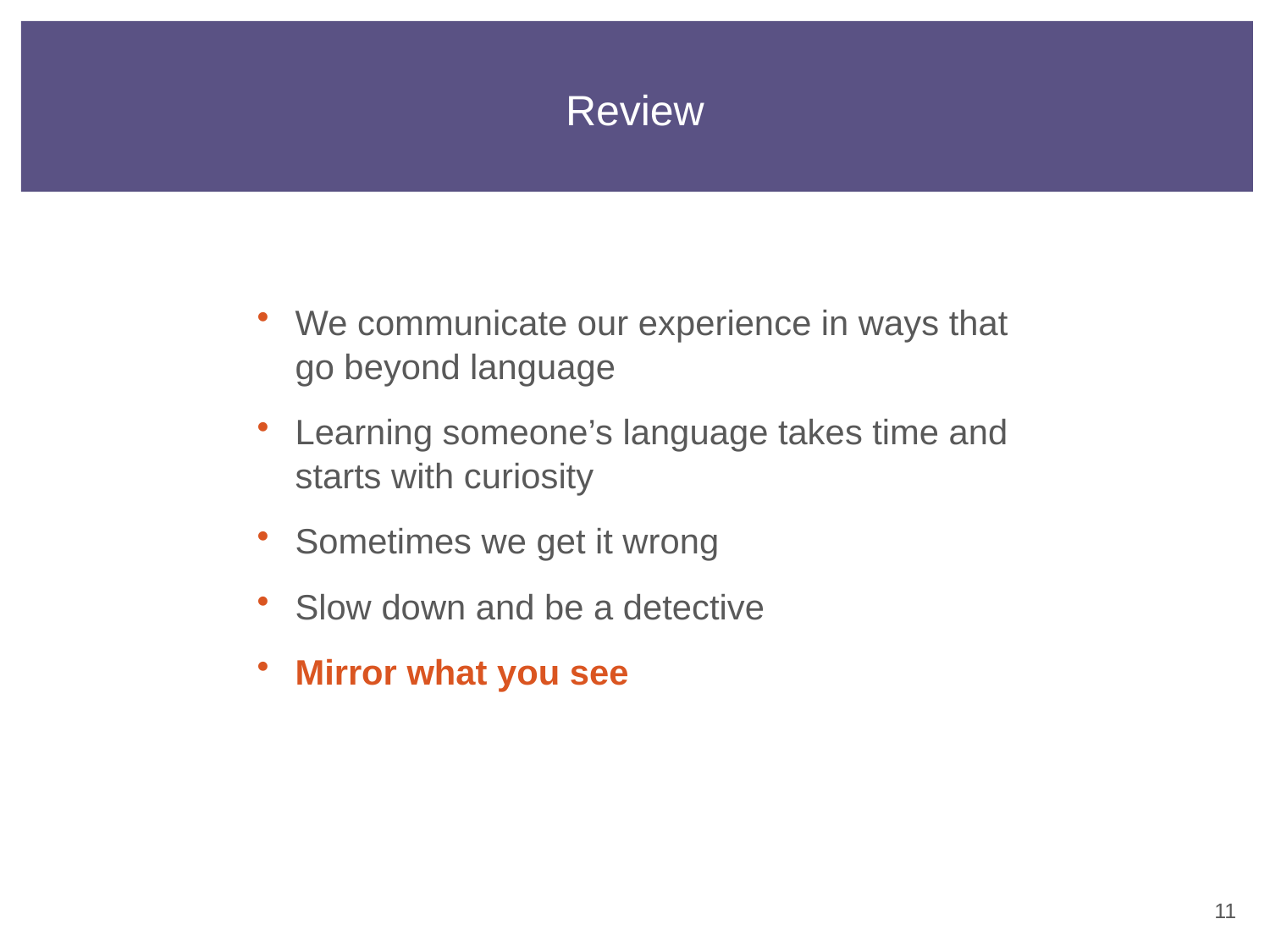

# Review
We communicate our experience in ways that go beyond language
Learning someone’s language takes time and starts with curiosity
Sometimes we get it wrong
Slow down and be a detective
Mirror what you see

11